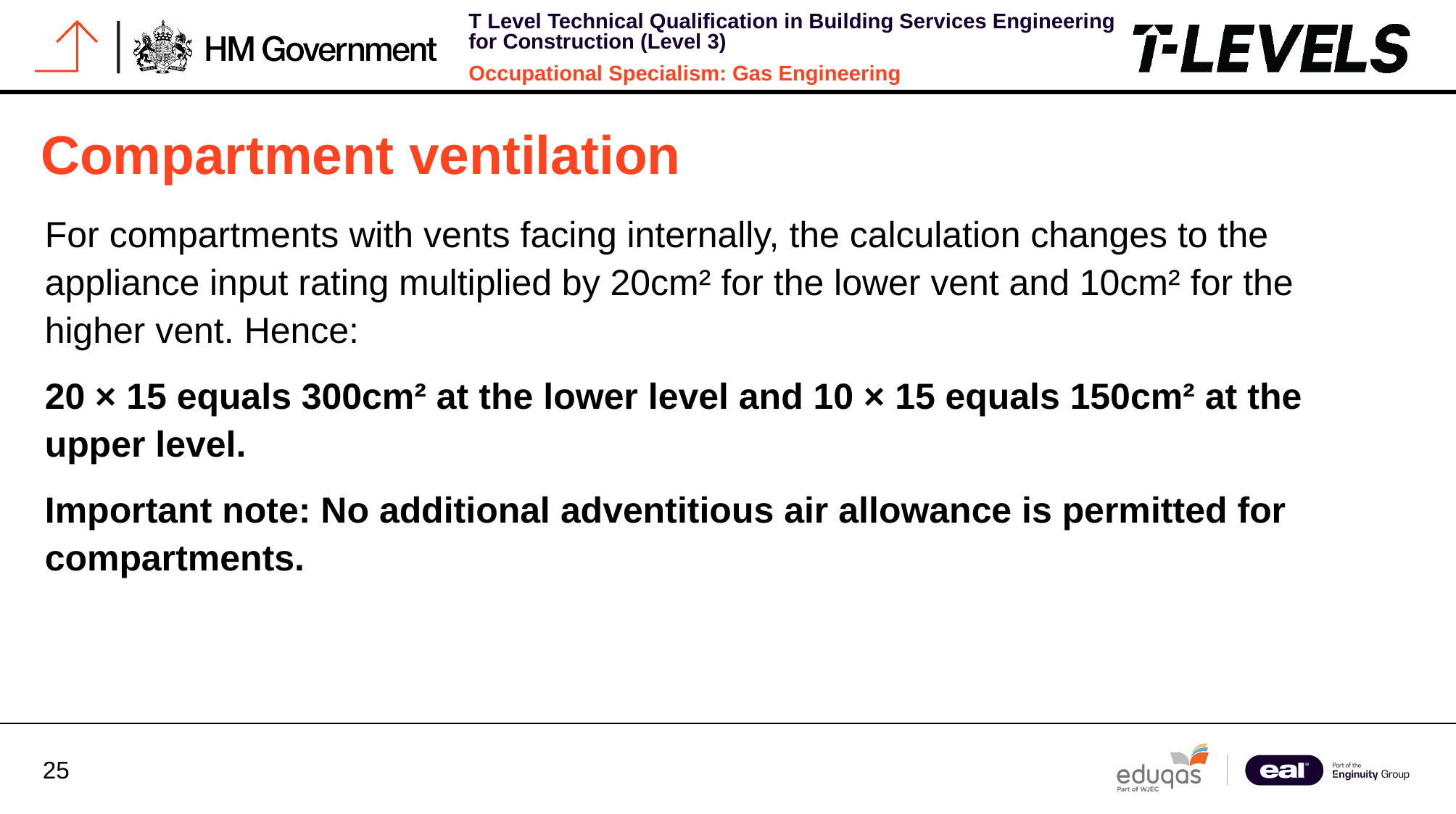

# Compartment ventilation
For compartments with vents facing internally, the calculation changes to the appliance input rating multiplied by 20cm² for the lower vent and 10cm² for the higher vent. Hence:
20 × 15 equals 300cm² at the lower level and 10 × 15 equals 150cm² at the upper level.
Important note: No additional adventitious air allowance is permitted for compartments.